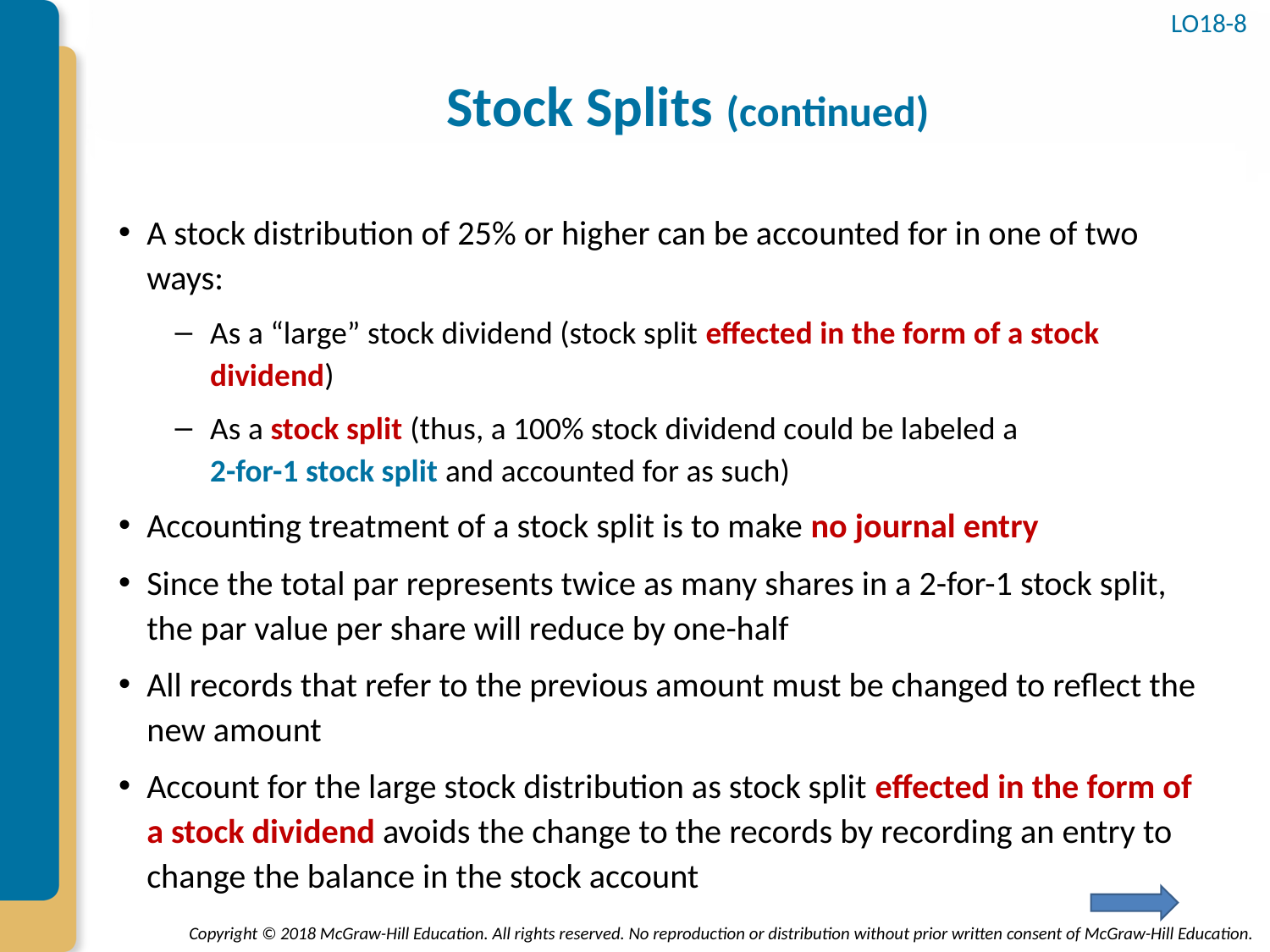

# Stock Splits (continued)
LO18-8
A stock distribution of 25% or higher can be accounted for in one of two ways:
As a “large” stock dividend (stock split effected in the form of a stock dividend)
As a stock split (thus, a 100% stock dividend could be labeled a
2-for-1 stock split and accounted for as such)
Accounting treatment of a stock split is to make no journal entry
Since the total par represents twice as many shares in a 2-for-1 stock split, the par value per share will reduce by one-half
All records that refer to the previous amount must be changed to reflect the new amount
Account for the large stock distribution as stock split effected in the form of a stock dividend avoids the change to the records by recording an entry to change the balance in the stock account